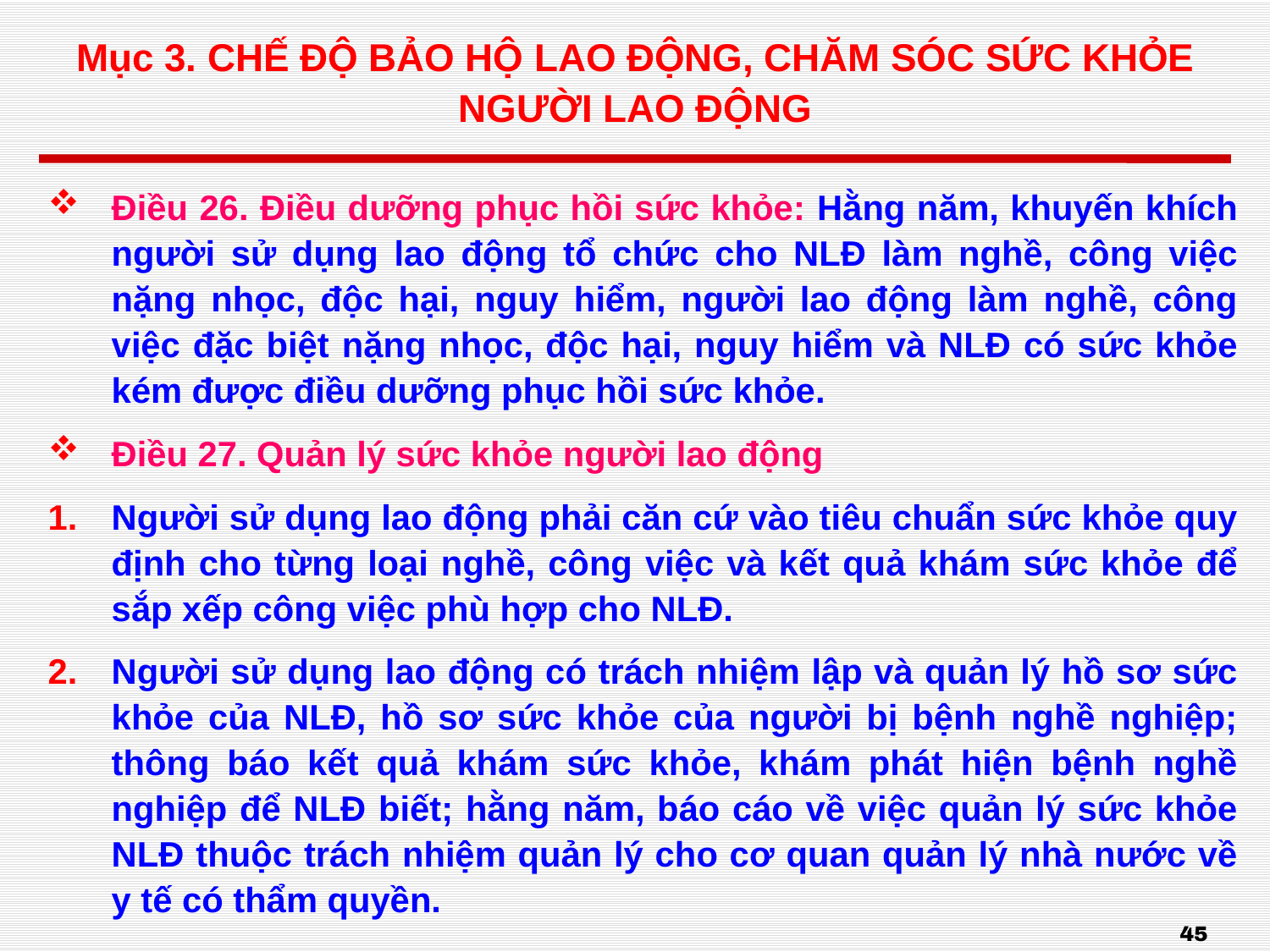

# Mục 3. CHẾ ĐỘ BẢO HỘ LAO ĐỘNG, CHĂM SÓC SỨC KHỎE NGƯỜI LAO ĐỘNG
Điều 26. Điều dưỡng phục hồi sức khỏe: Hằng năm, khuyến khích người sử dụng lao động tổ chức cho NLĐ làm nghề, công việc nặng nhọc, độc hại, nguy hiểm, người lao động làm nghề, công việc đặc biệt nặng nhọc, độc hại, nguy hiểm và NLĐ có sức khỏe kém được điều dưỡng phục hồi sức khỏe.
Điều 27. Quản lý sức khỏe người lao động
Người sử dụng lao động phải căn cứ vào tiêu chuẩn sức khỏe quy định cho từng loại nghề, công việc và kết quả khám sức khỏe để sắp xếp công việc phù hợp cho NLĐ.
Người sử dụng lao động có trách nhiệm lập và quản lý hồ sơ sức khỏe của NLĐ, hồ sơ sức khỏe của người bị bệnh nghề nghiệp; thông báo kết quả khám sức khỏe, khám phát hiện bệnh nghề nghiệp để NLĐ biết; hằng năm, báo cáo về việc quản lý sức khỏe NLĐ thuộc trách nhiệm quản lý cho cơ quan quản lý nhà nước về y tế có thẩm quyền.